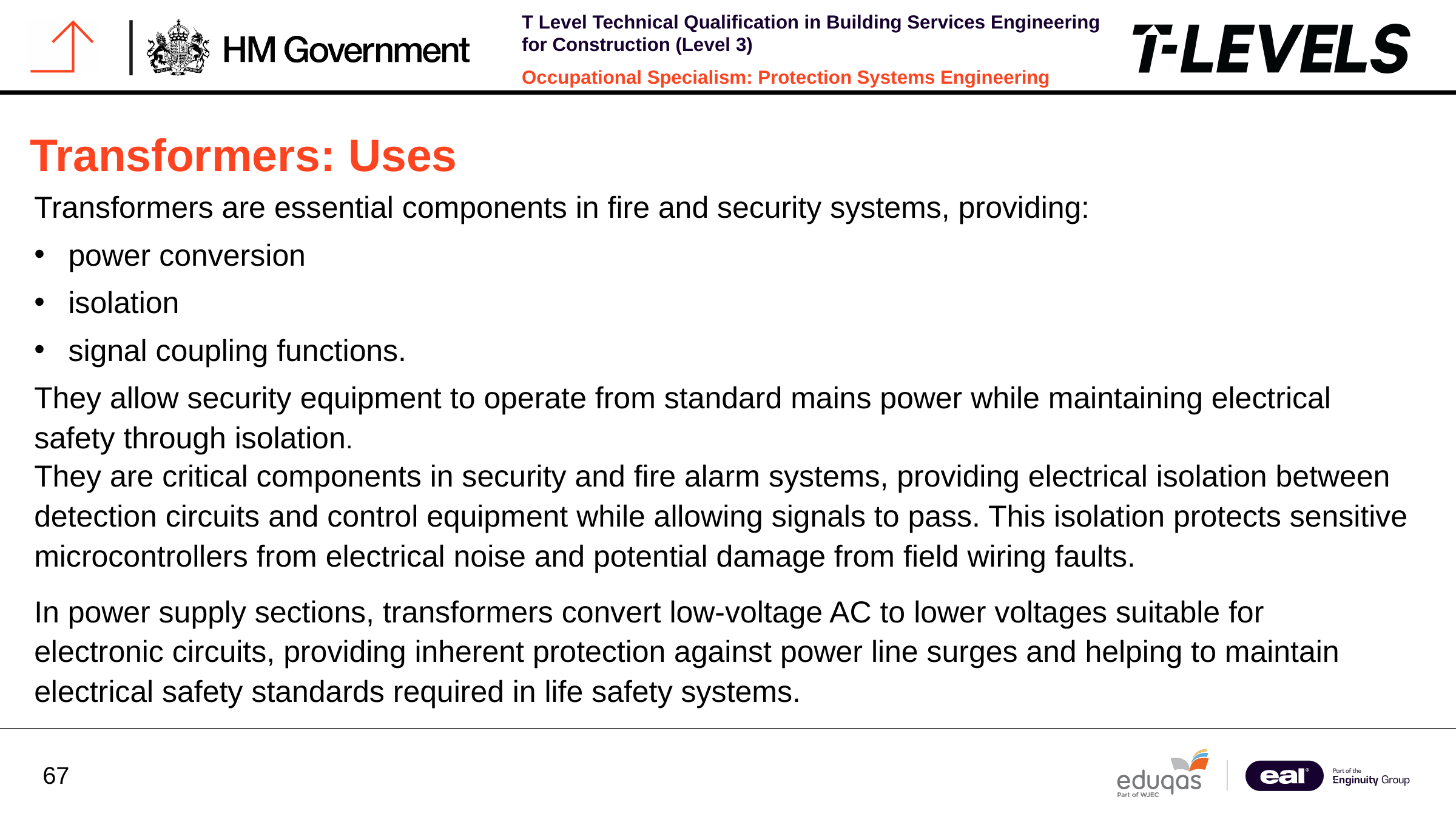

Transformers: Uses
Transformers are essential components in fire and security systems, providing:
power conversion
isolation
signal coupling functions.
They allow security equipment to operate from standard mains power while maintaining electrical safety through isolation.
They are critical components in security and fire alarm systems, providing electrical isolation between detection circuits and control equipment while allowing signals to pass. This isolation protects sensitive microcontrollers from electrical noise and potential damage from field wiring faults.
In power supply sections, transformers convert low-voltage AC to lower voltages suitable for electronic circuits, providing inherent protection against power line surges and helping to maintain electrical safety standards required in life safety systems.